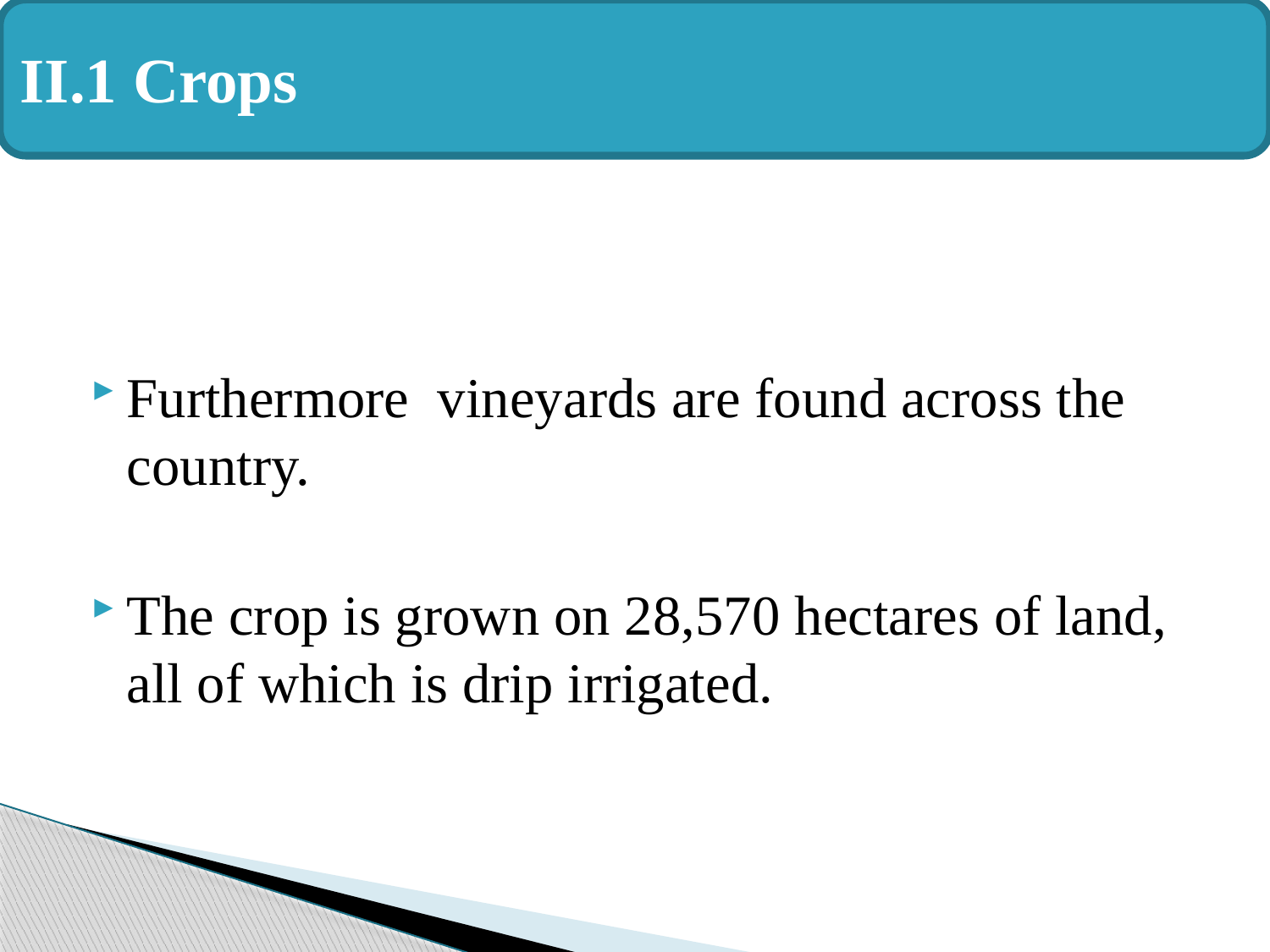

II.1 Crops
#

Furthermore  vineyards are found across the country.

The crop is grown on 28,570 hectares of land, all of which is drip irrigated.